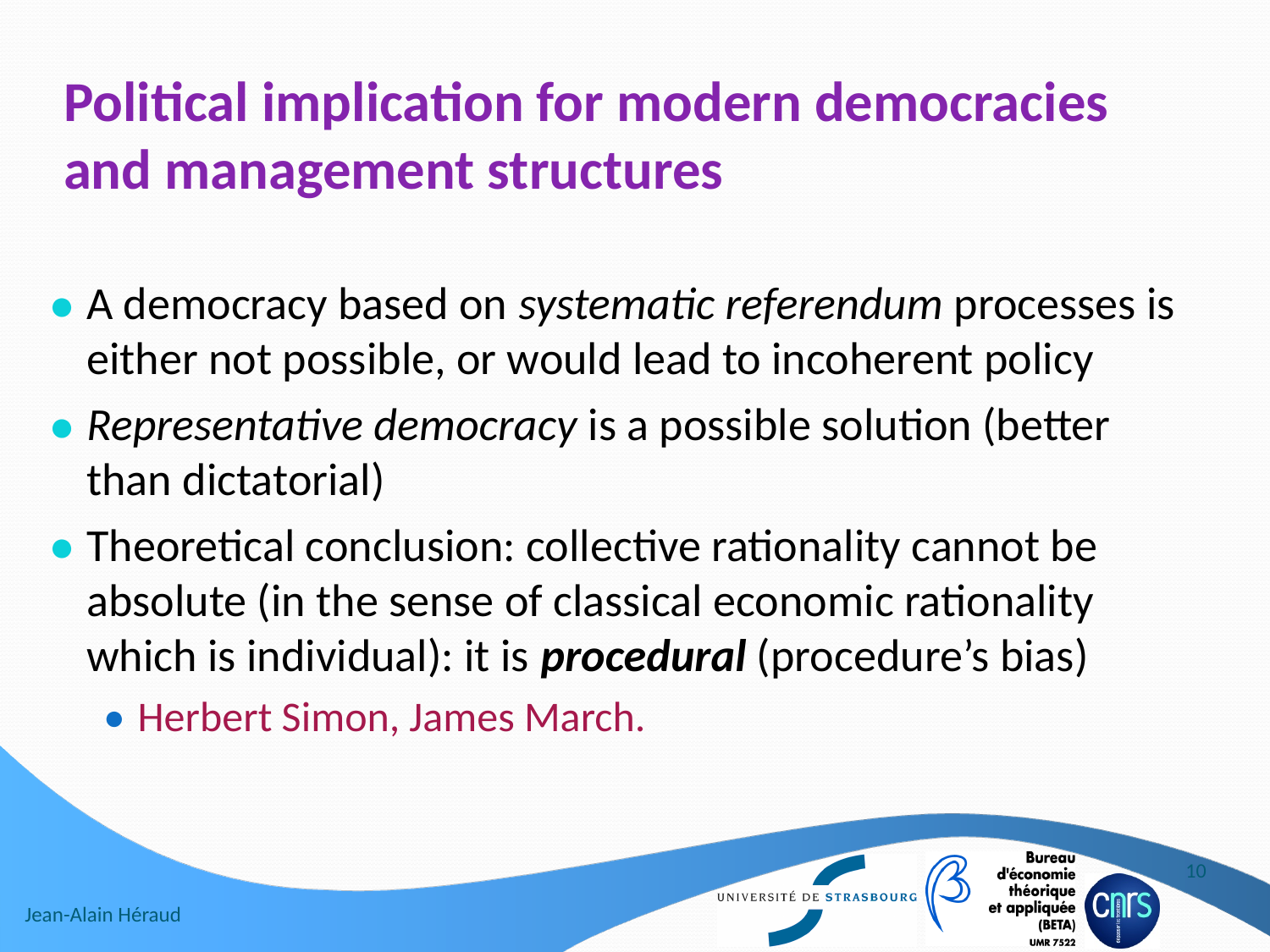

# Political implication for modern democracies and management structures
A democracy based on systematic referendum processes is either not possible, or would lead to incoherent policy
Representative democracy is a possible solution (better than dictatorial)
Theoretical conclusion: collective rationality cannot be absolute (in the sense of classical economic rationality which is individual): it is procedural (procedure’s bias)
Herbert Simon, James March.
10
Jean-Alain Héraud